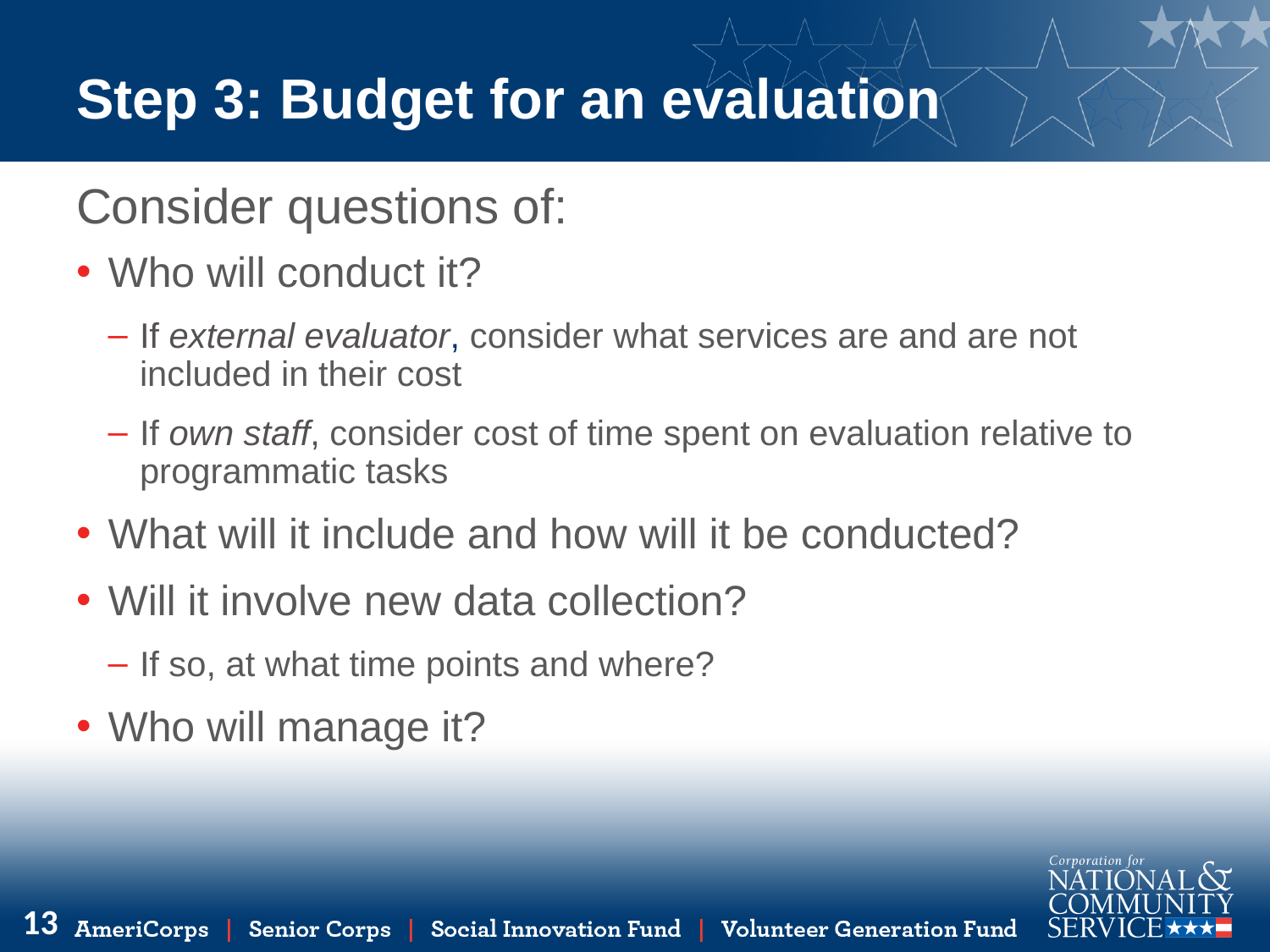

# Step 3: Budget for an evaluation
Consider questions of:
Who will conduct it?
If external evaluator, consider what services are and are not included in their cost
If own staff, consider cost of time spent on evaluation relative to programmatic tasks
What will it include and how will it be conducted?
Will it involve new data collection?
If so, at what time points and where?
Who will manage it?

13